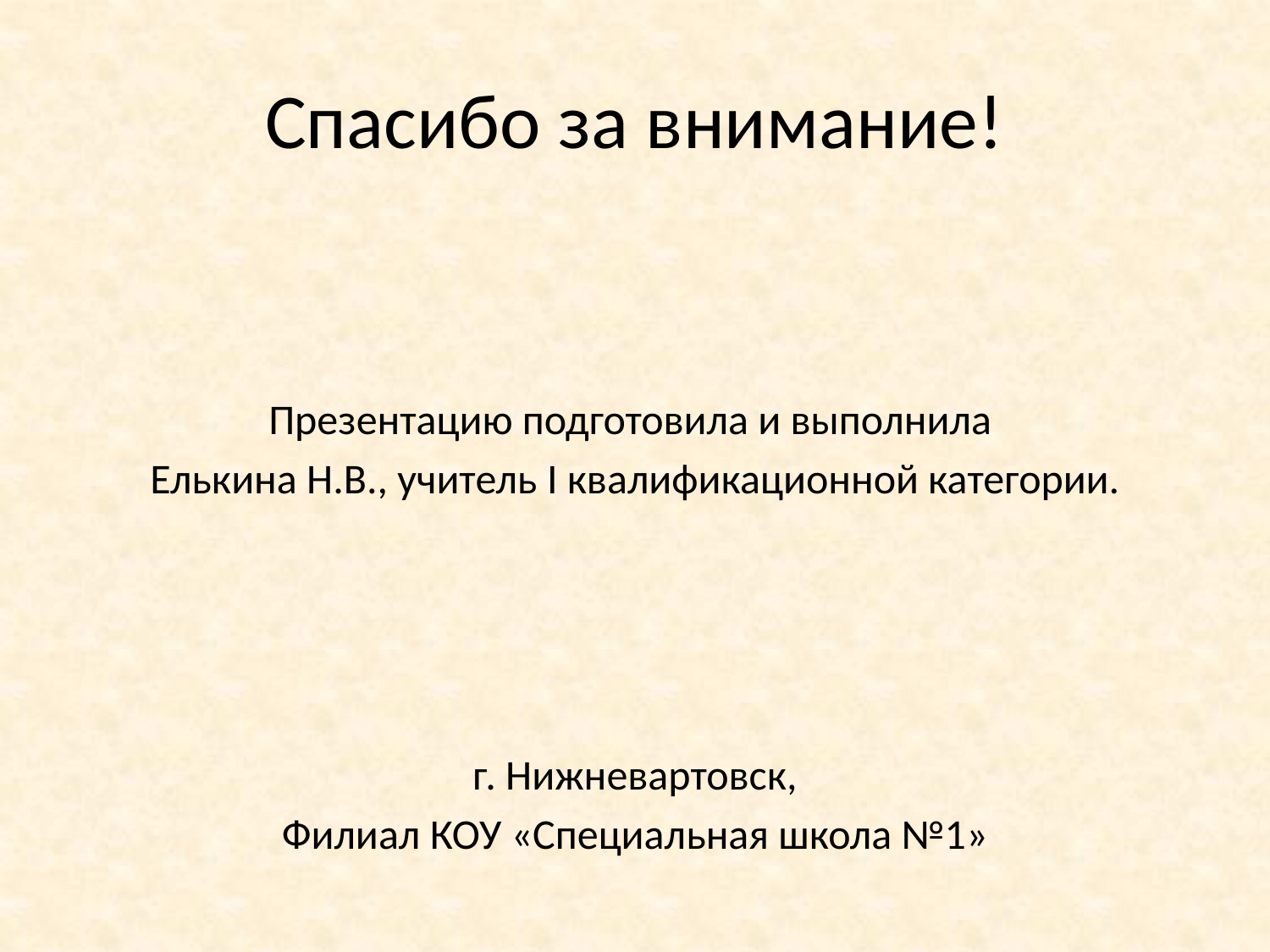

# Спасибо за внимание!
Презентацию подготовила и выполнила
Елькина Н.В., учитель I квалификационной категории.

г. Нижневартовск,
Филиал КОУ «Специальная школа №1»